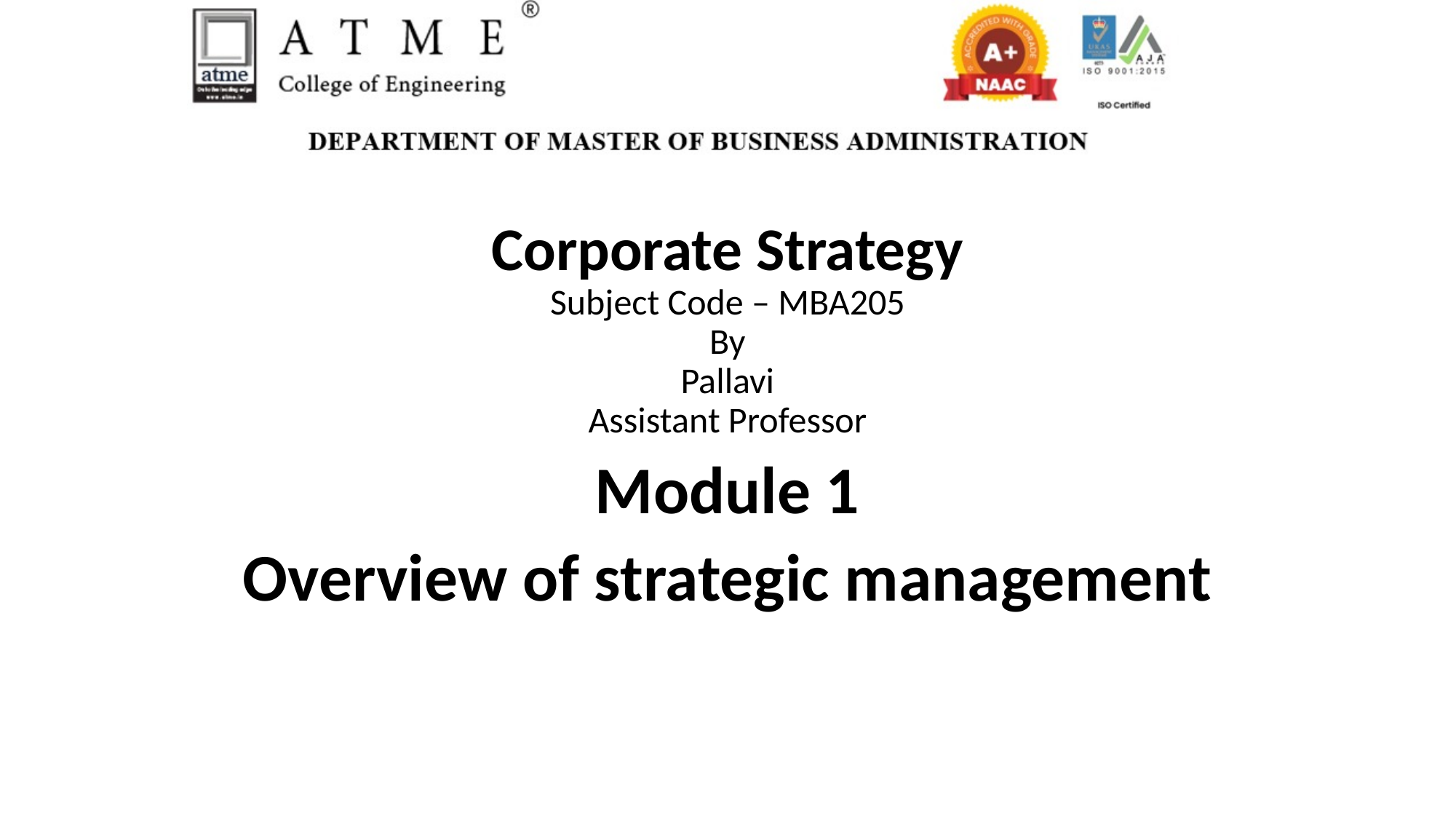

Corporate Strategy
Subject Code – MBA205
By
Pallavi
Assistant Professor
Module 1
Overview of strategic management